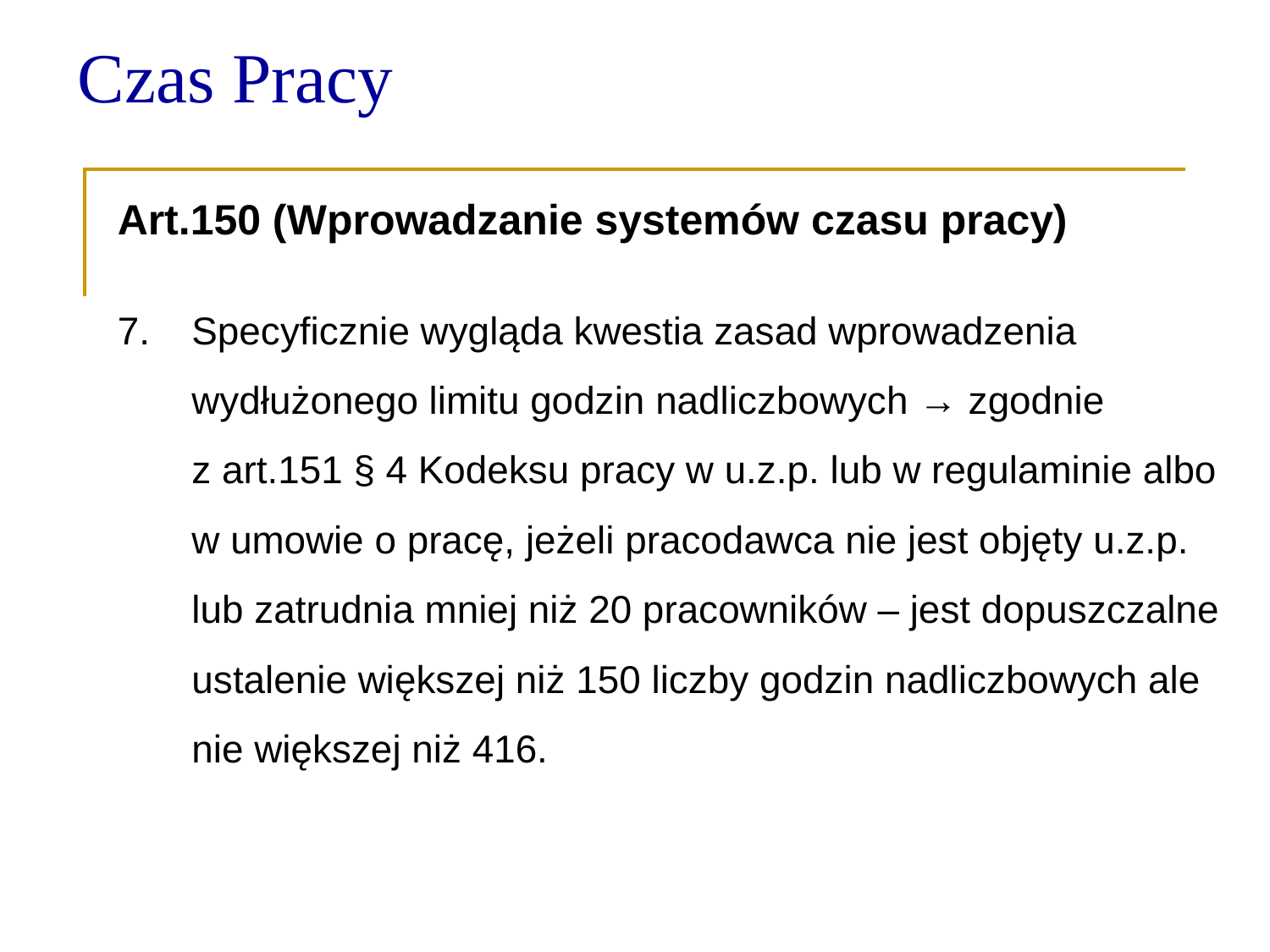

Czas Pracy
Art.150 (Wprowadzanie systemów czasu pracy)
7.	Specyficznie wygląda kwestia zasad wprowadzenia wydłużonego limitu godzin nadliczbowych → zgodnie
z art.151 § 4 Kodeksu pracy w u.z.p. lub w regulaminie albo w umowie o pracę, jeżeli pracodawca nie jest objęty u.z.p. lub zatrudnia mniej niż 20 pracowników – jest dopuszczalne ustalenie większej niż 150 liczby godzin nadliczbowych ale nie większej niż 416.